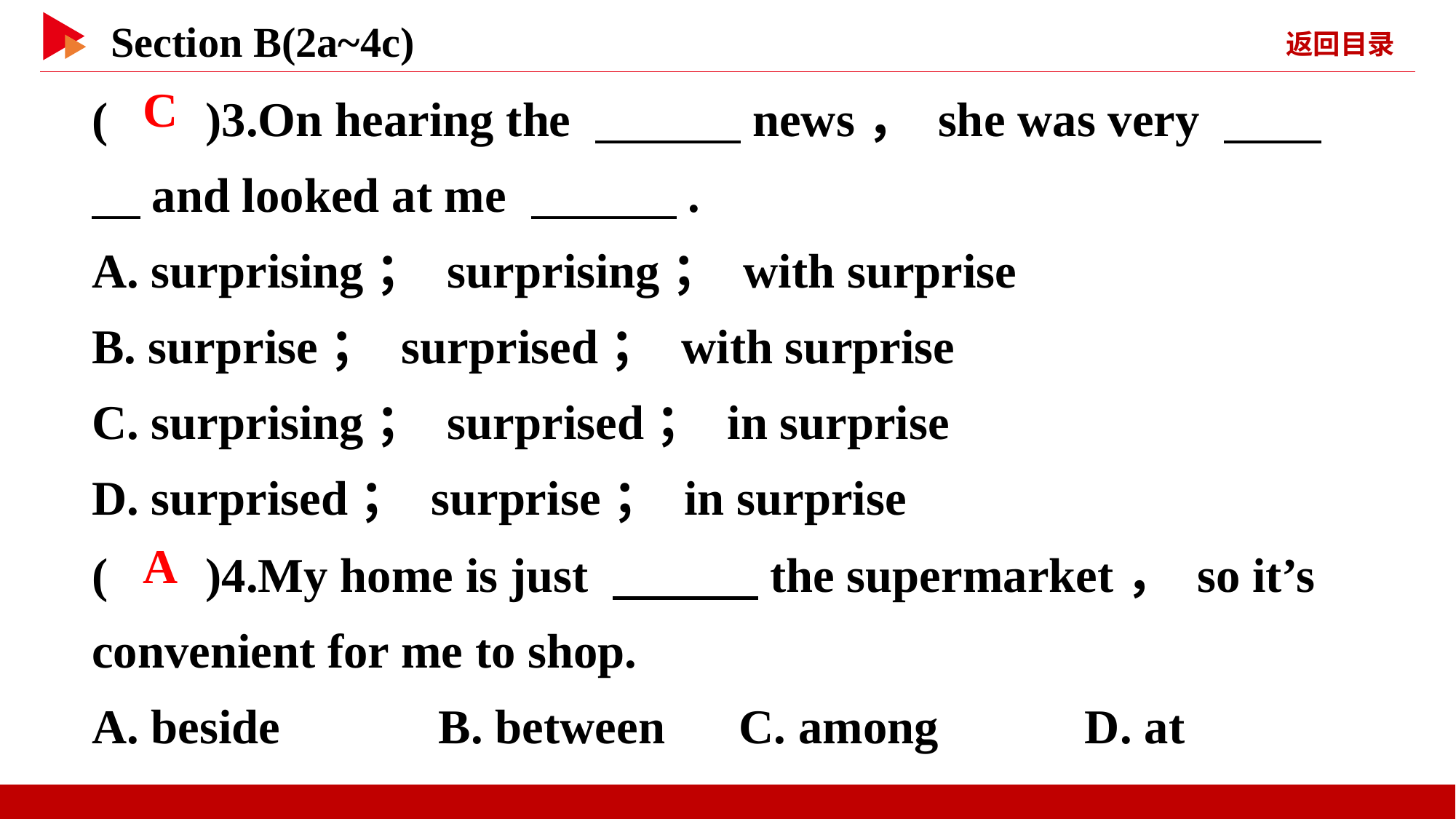

(        )3.On hearing the 　　　news， she was very 　　　and looked at me 　　　.
A. surprising； surprising； with surprise
B. surprise； surprised； with surprise
C. surprising； surprised； in surprise
D. surprised； surprise； in surprise
   C
(        )4.My home is just 　　　the supermarket， so it’s convenient for me to shop.
A. beside             B. between      C. among            D. at
   A